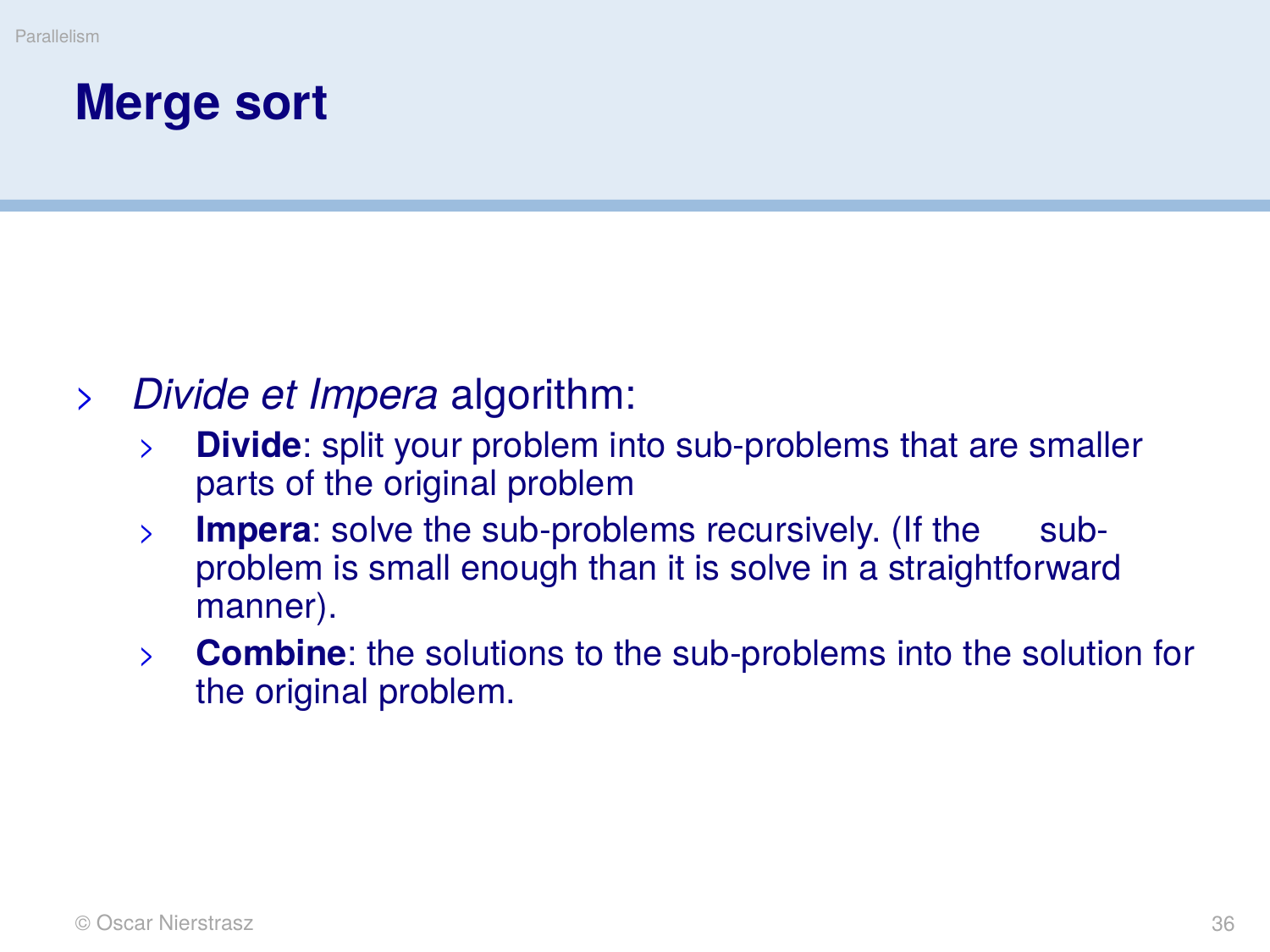

Parallelism
# Merge sort
Divide et Impera algorithm:
Divide: split your problem into sub-problems that are smaller parts of the original problem
Impera: solve the sub-problems recursively. (If the      sub-problem is small enough than it is solve in a straightforward manner).
Combine: the solutions to the sub-problems into the solution for the original problem.
© Oscar Nierstrasz
36